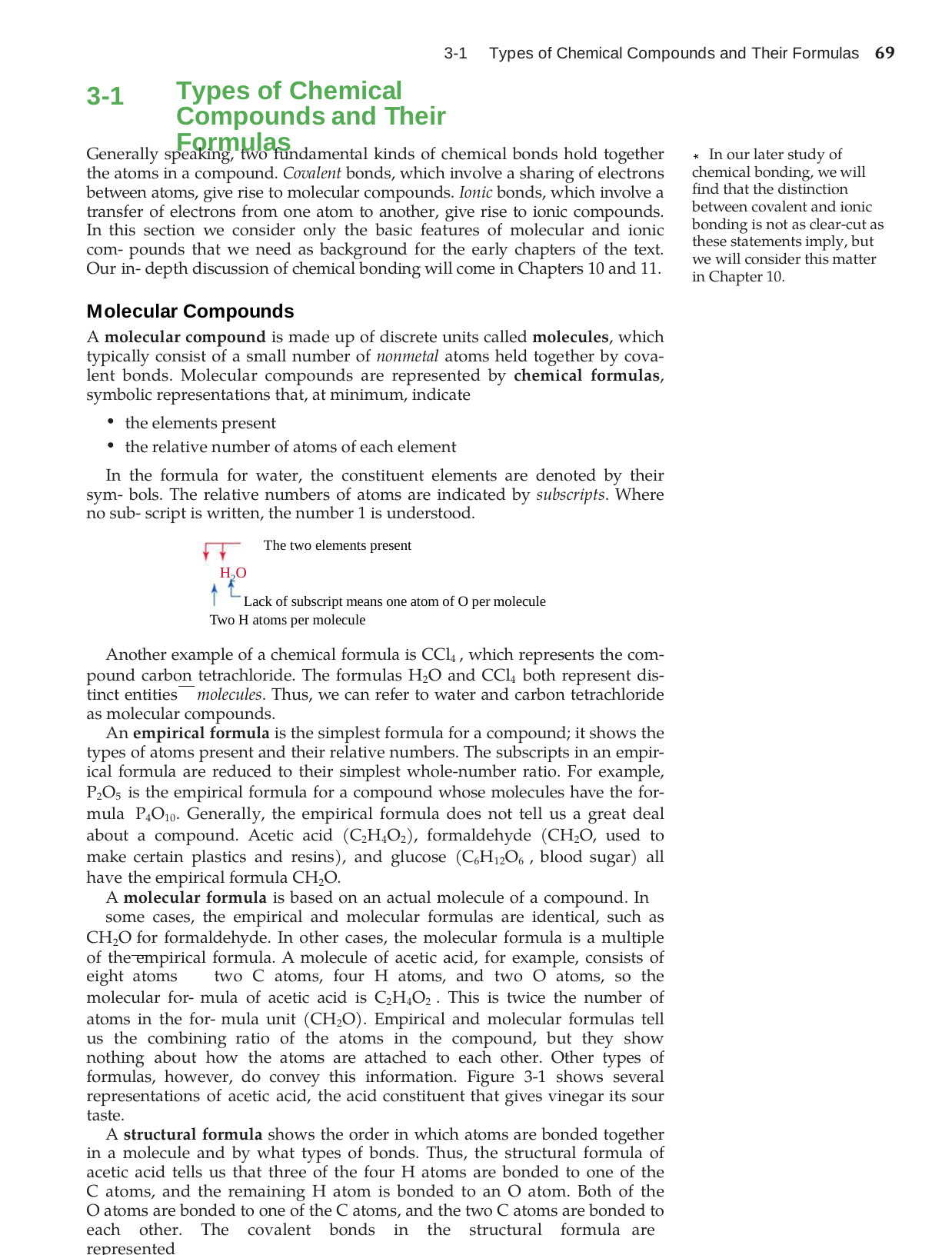

3-1	Types of Chemical Compounds and Their Formulas	69
3-1
Types of Chemical Compounds and Their Formulas
Generally speaking, two fundamental kinds of chemical bonds hold together the atoms in a compound. Covalent bonds, which involve a sharing of electrons between atoms, give rise to molecular compounds. Ionic bonds, which involve a transfer of electrons from one atom to another, give rise to ionic compounds. In this section we consider only the basic features of molecular and ionic com- pounds that we need as background for the early chapters of the text. Our in- depth discussion of chemical bonding will come in Chapters 10 and 11.
*
In our later study of chemical bonding, we will find that the distinction between covalent and ionic bonding is not as clear-cut as these statements imply, but we will consider this matter in Chapter 10.
Molecular Compounds
A molecular compound is made up of discrete units called molecules, which typically consist of a small number of nonmetal atoms held together by cova- lent bonds. Molecular compounds are represented by chemical formulas, symbolic representations that, at minimum, indicate
the elements present
the relative number of atoms of each element
In the formula for water, the constituent elements are denoted by their sym- bols. The relative numbers of atoms are indicated by subscripts. Where no sub- script is written, the number 1 is understood.
The two elements present
H2O
Lack of subscript means one atom of O per molecule Two H atoms per molecule

Another example of a chemical formula is CCl4 , which represents the com- pound carbon tetrachloride. The formulas H2O and CCl4  both represent dis- tinct entities    molecules. Thus, we can refer to water and carbon tetrachloride as molecular compounds.
An empirical formula is the simplest formula for a compound; it shows the types of atoms present and their relative numbers. The subscripts in an empir- ical formula are reduced to their simplest whole-number ratio. For example, P2O5  is the empirical formula for a compound whose molecules have the for- mula  P4O10. Generally, the empirical formula does not tell us a great deal about a compound. Acetic acid (C2H4O2), formaldehyde (CH2O, used to make certain plastics and resins), and glucose (C6H12O6 , blood sugar) all have the empirical formula CH2O.
A molecular formula is based on an actual molecule of a compound. In
some cases, the empirical and molecular formulas are identical, such as CH2O for formaldehyde. In other cases, the molecular formula is a multiple of the empirical formula. A molecule of acetic acid, for example, consists of eight atoms    two C atoms, four H atoms, and two O atoms, so the molecular for- mula of acetic acid is C2H4O2 . This is twice the number of atoms in the for- mula unit (CH2O). Empirical and molecular formulas tell us the combining ratio of the atoms in the compound, but they show nothing about how the atoms are attached to each other. Other types of formulas, however, do convey this information. Figure 3-1 shows several representations of acetic acid, the acid constituent that gives vinegar its sour taste.
A structural formula shows the order in which atoms are bonded together in a molecule and by what types of bonds. Thus, the structural formula of acetic acid tells us that three of the four H atoms are bonded to one of the C atoms, and the remaining H atom is bonded to an O atom. Both of the O atoms are bonded to one of the C atoms, and the two C atoms are bonded to each  other.  The  covalent  bonds  in  the  structural  formula are  represented